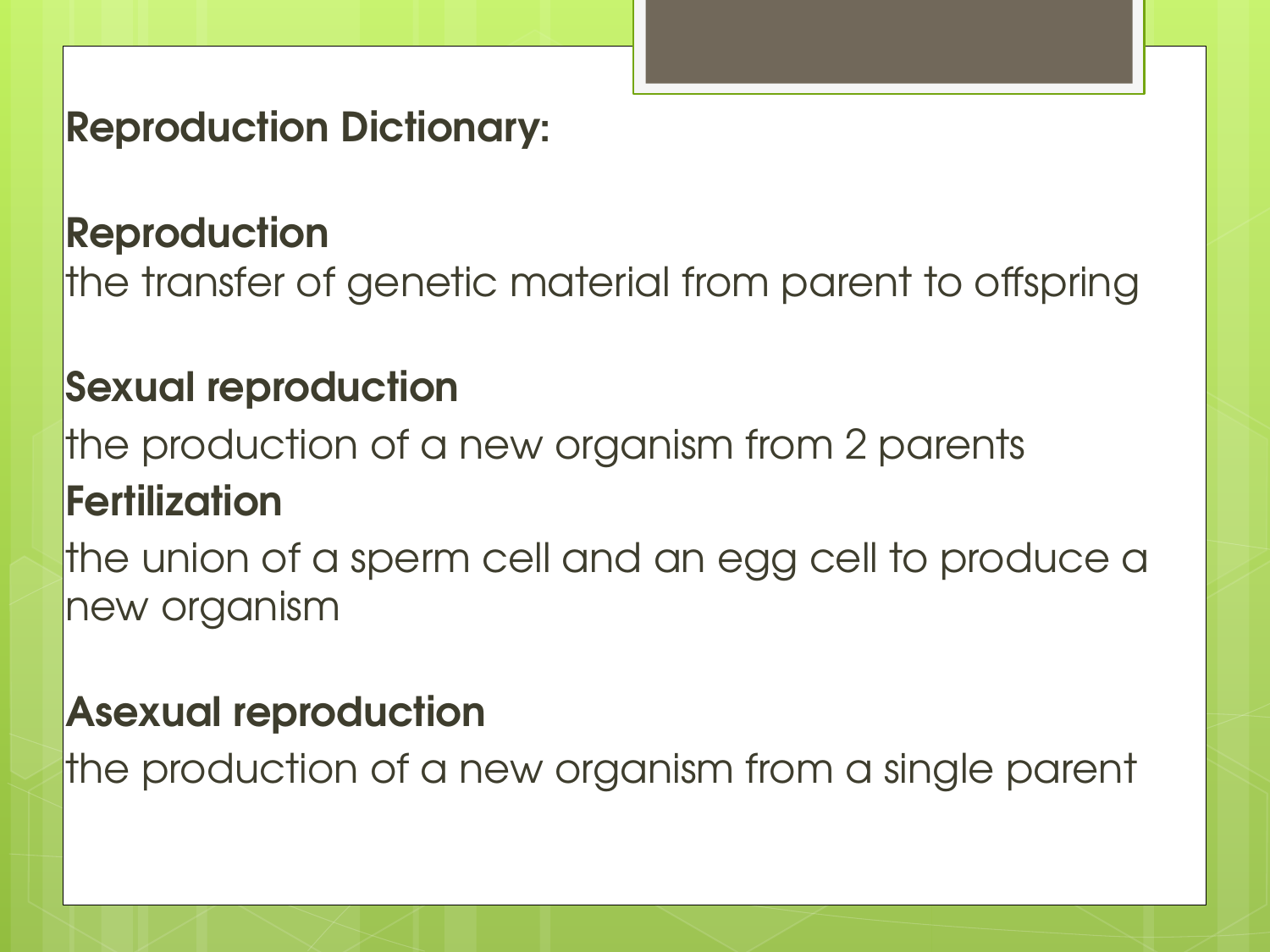

Reproduction Dictionary:
Reproduction
the transfer of genetic material from parent to offspring
Sexual reproduction
the production of a new organism from 2 parents
Fertilization
the union of a sperm cell and an egg cell to produce a new organism
Asexual reproduction
the production of a new organism from a single parent